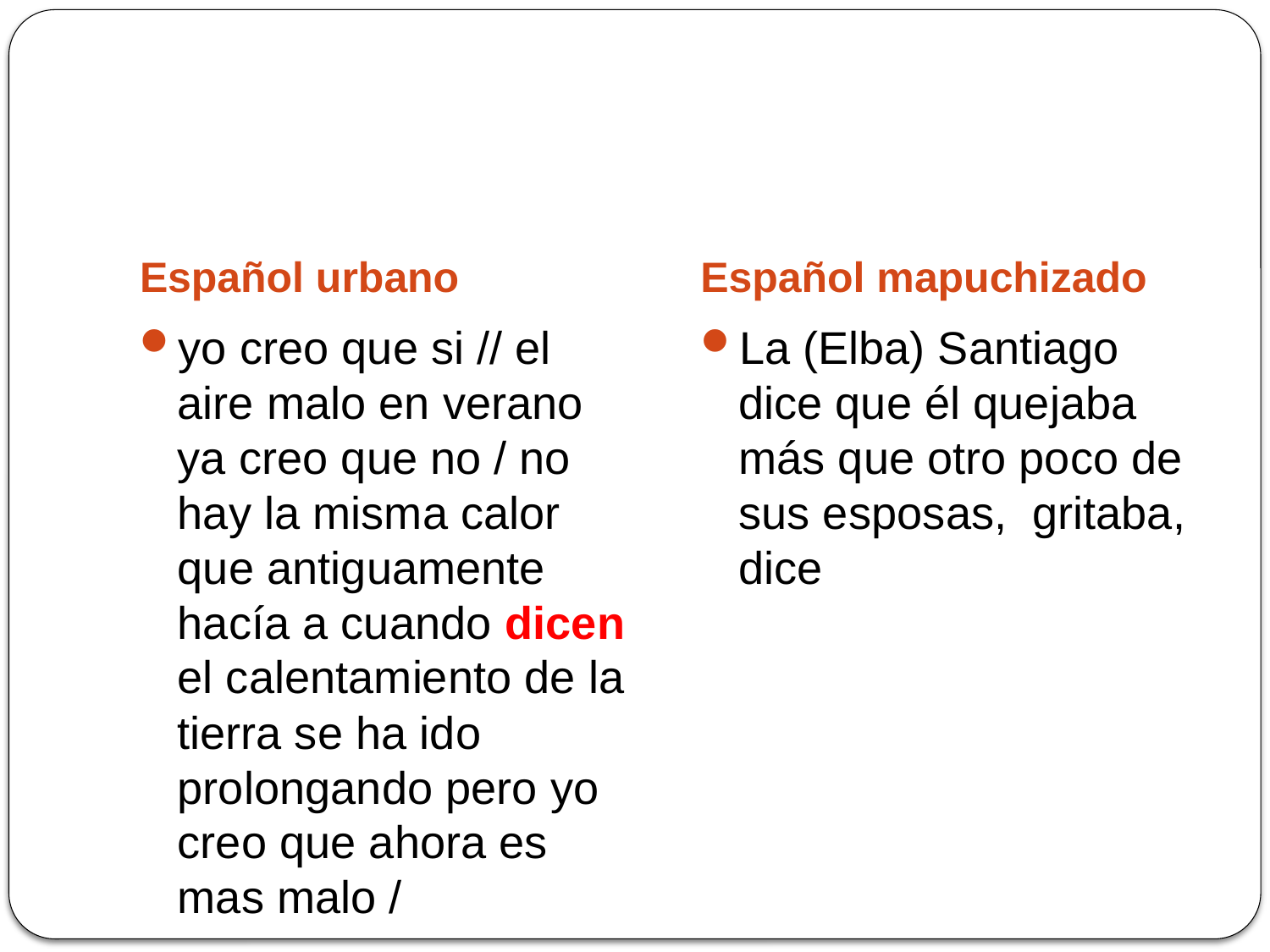

#
Español urbano
Español mapuchizado
yo creo que si // el aire malo en verano ya creo que no / no hay la misma calor que antiguamente hacía a cuando dicen el calentamiento de la tierra se ha ido prolongando pero yo creo que ahora es mas malo /

La (Elba) Santiago dice que él quejaba más que otro poco de sus esposas,  gritaba, dice